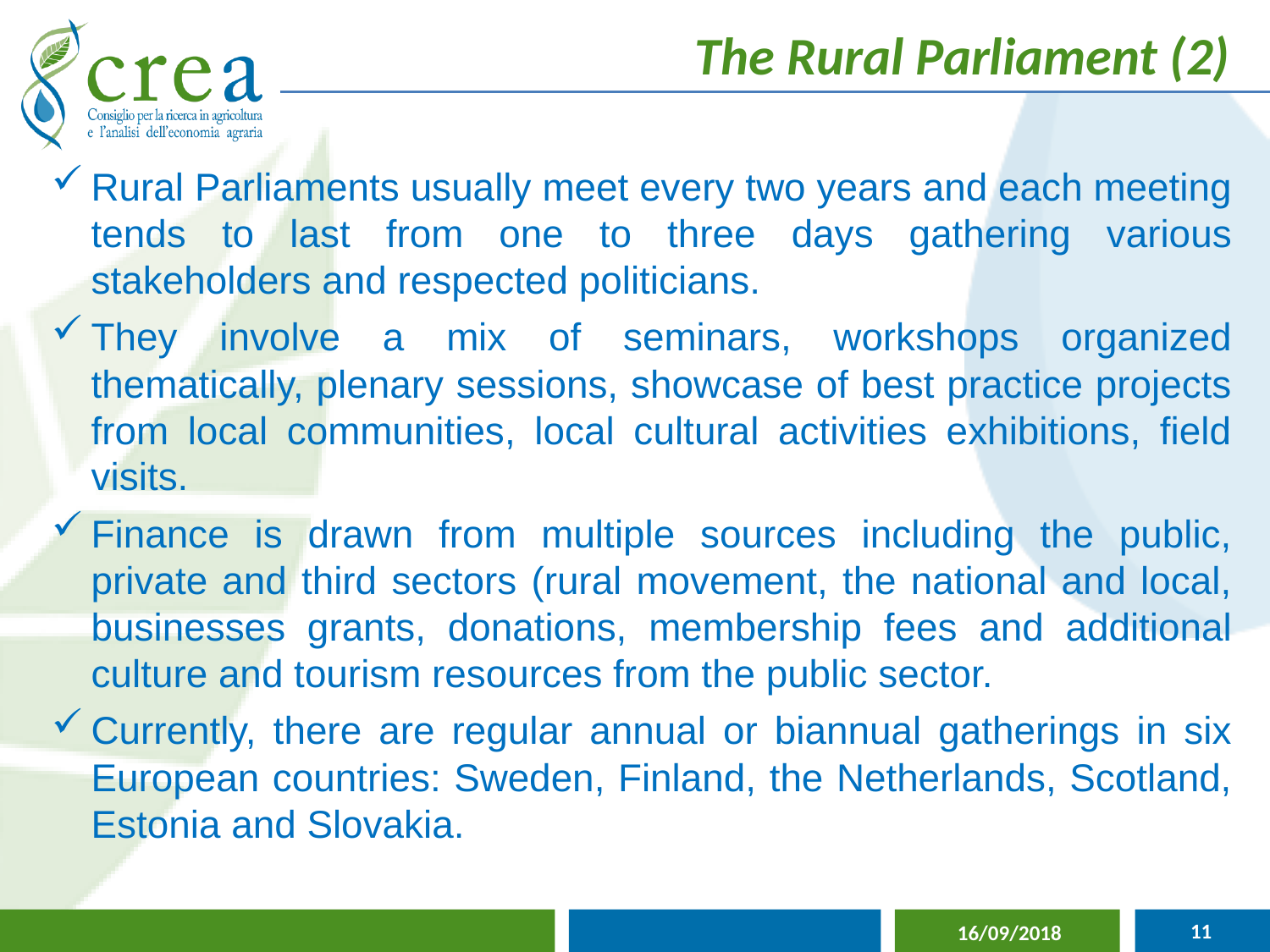

The Rural Parliament (2)
Rural Parliaments usually meet every two years and each meeting tends to last from one to three days gathering various stakeholders and respected politicians.
They involve a mix of seminars, workshops organized thematically, plenary sessions, showcase of best practice projects from local communities, local cultural activities exhibitions, field visits.
Finance is drawn from multiple sources including the public, private and third sectors (rural movement, the national and local, businesses grants, donations, membership fees and additional culture and tourism resources from the public sector.
Currently, there are regular annual or biannual gatherings in six European countries: Sweden, Finland, the Netherlands, Scotland, Estonia and Slovakia.